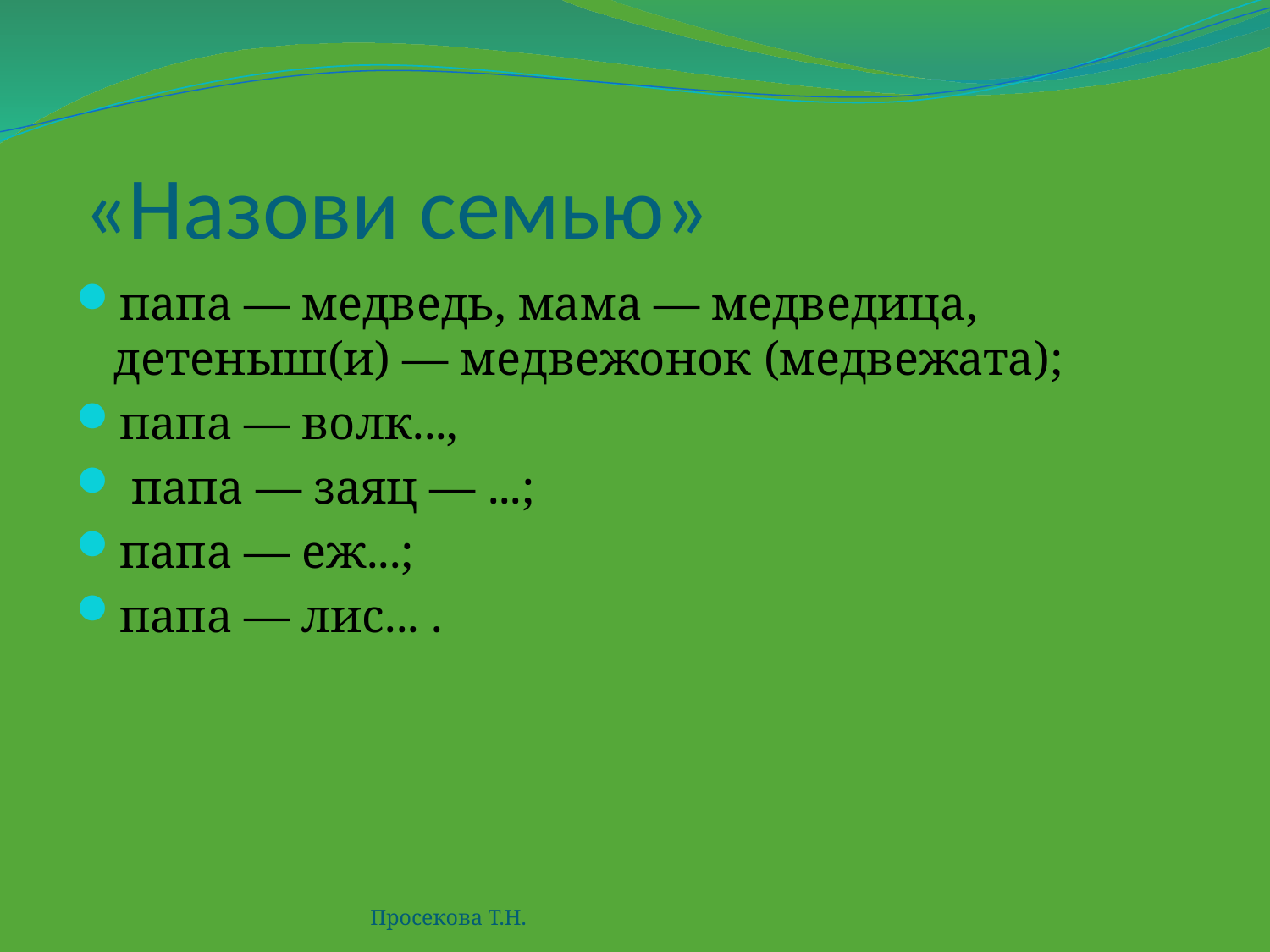

# «Назови семью»
папа — медведь, мама — медведица, детеныш(и) — медвежонок (медвежата);
папа — волк...,
 папа — заяц — ...;
папа — еж...;
папа — лис... .

Просекова Т.Н.